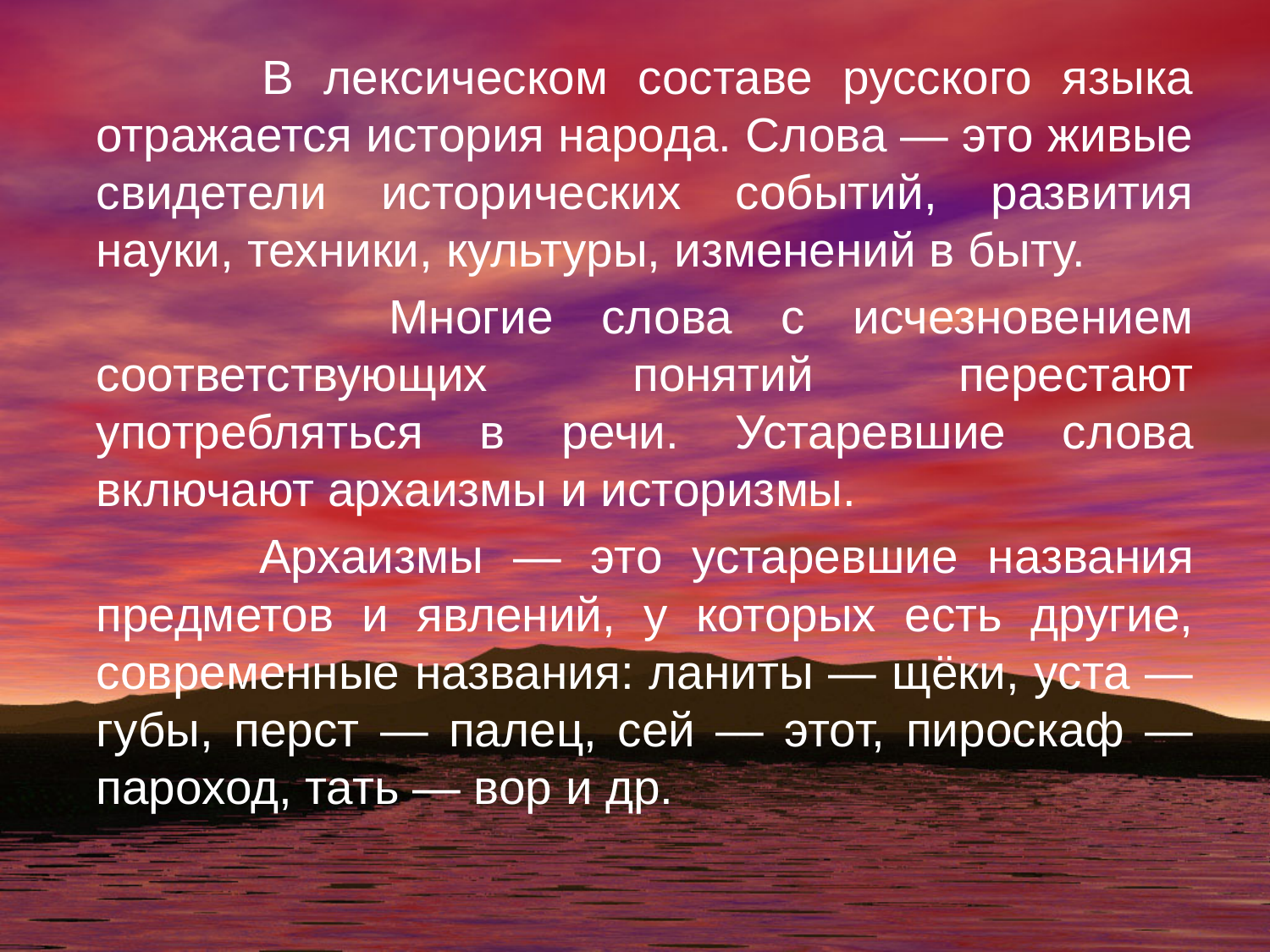

#
       В лексическом составе русского языка отражается история народа. Слова — это живые свидетели исторических событий, развития науки, техники, культуры, изменений в быту.
       Многие слова с исчезновением соответствующих понятий перестают употребляться в речи. Устаревшие слова включают архаизмы и историзмы.
       Архаизмы — это устаревшие названия предметов и явлений, у которых есть другие, современные названия: ланиты — щёки, уста — губы, перст — палец, сей — этот, пироскаф — пароход, тать — вор и др.